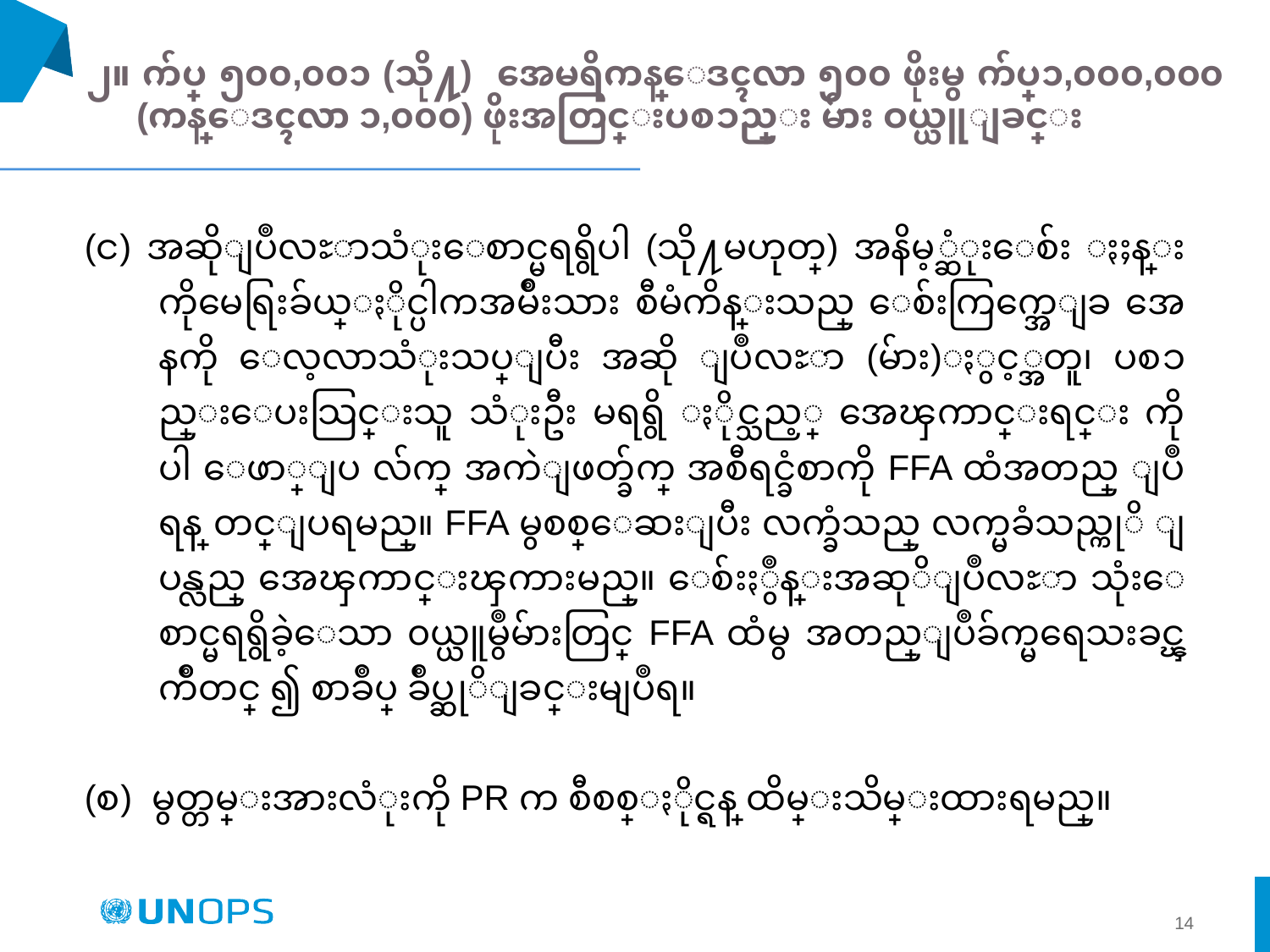

၂။ က်ပ္ ၅၀၀,၀၀၁ (သို႔)  အေမရိကန္ေဒၚလာ ၅၀၀ ဖိုးမွ က်ပ္၁,၀၀၀,၀၀၀ (ကန္ေဒၚလာ ၁,၀၀၀) ဖိုးအတြင္းပစၥည္း မ်ား ဝယ္ယူျခင္း
(င) အဆိုျပဳလႊာသံုးေစာင္မရရွိပါ (သို႔မဟုတ္) အနိမ့္ဆံုးေစ်း ႏႈန္း ကိုမေရြးခ်ယ္ႏိုင္ပါကအမ်ိဳးသား စီမံကိန္းသည္ ေစ်းကြက္အေျခ အေနကို ေလ့လာသံုးသပ္ျပီး အဆို ျပဳလႊာ (မ်ား)ႏွင့္အတူ၊ ပစၥည္းေပးသြင္းသူ သံုးဦး မရရွိ ႏိုင္သည့္ အေၾကာင္းရင္း ကိုပါ ေဖာ္ျပ လ်က္ အကဲျဖတ္ခ်က္ အစီရင္ခံစာကို FFA ထံအတည္ ျပဳရန္ တင္ျပရမည္။ FFA မွစစ္ေဆးျပီး လက္ခံသည္ လက္မခံသည္ကုိ ျပန္လည္ အေၾကာင္းၾကားမည္။ ေစ်းႏွဳန္းအဆုိျပဳလႊာ သုံးေစာင္မရရွိခဲ့ေသာ ၀ယ္ယူမွဳမ်ားတြင္ FFA ထံမွ အတည္ျပဳခ်က္မရေသးခင္ၾကိဳတင္ ၍ စာခ်ဳပ္ ခ်ဳပ္ဆုိျခင္းမျပဳရ။

(စ)  မွတ္တမ္းအားလံုးကို PR က စီစစ္ႏိုင္ရန္ ထိမ္းသိမ္းထားရမည္။
14